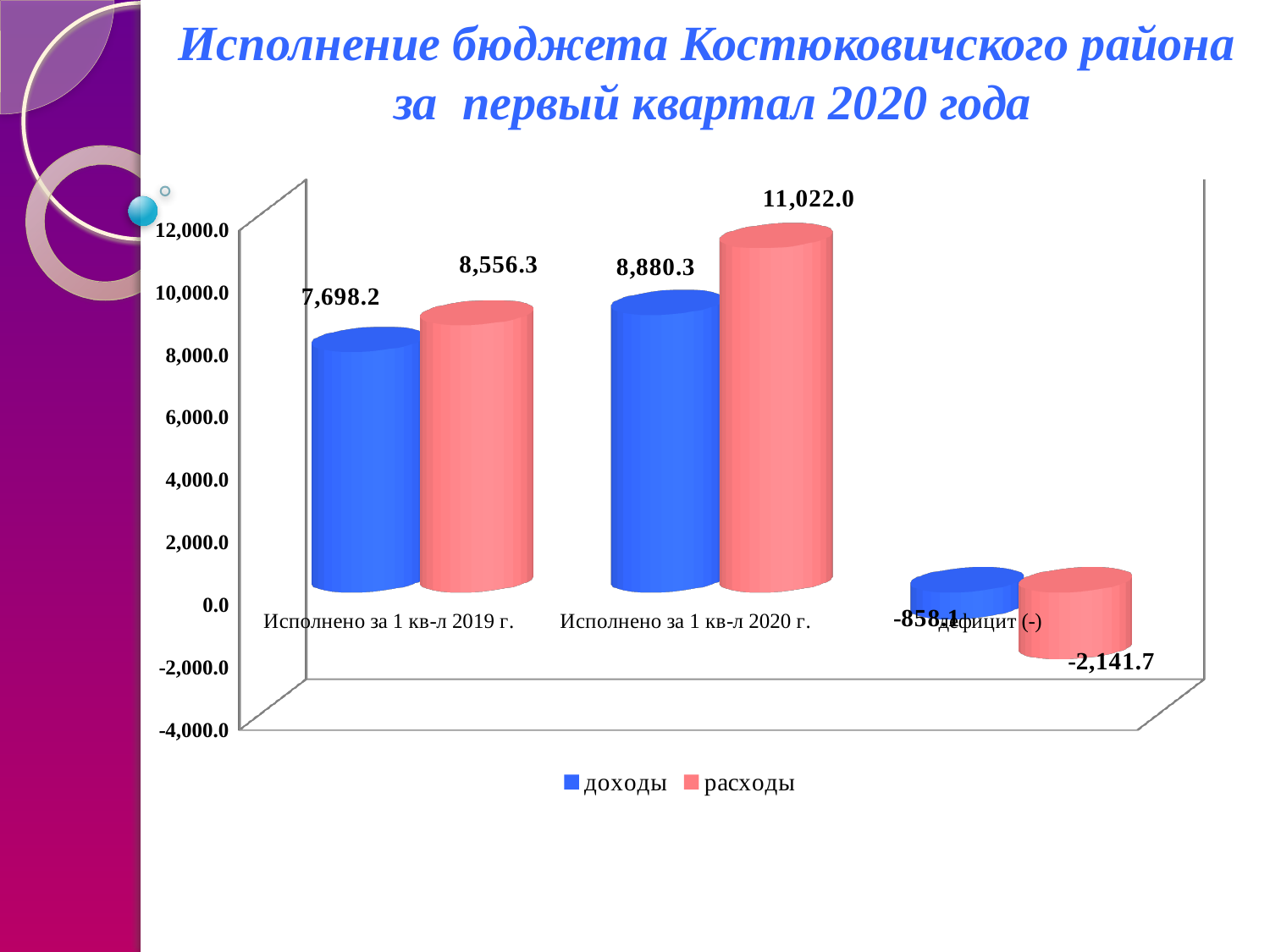

# Исполнение бюджета Костюковичского района за  первый квартал 2020 года

[unsupported chart]